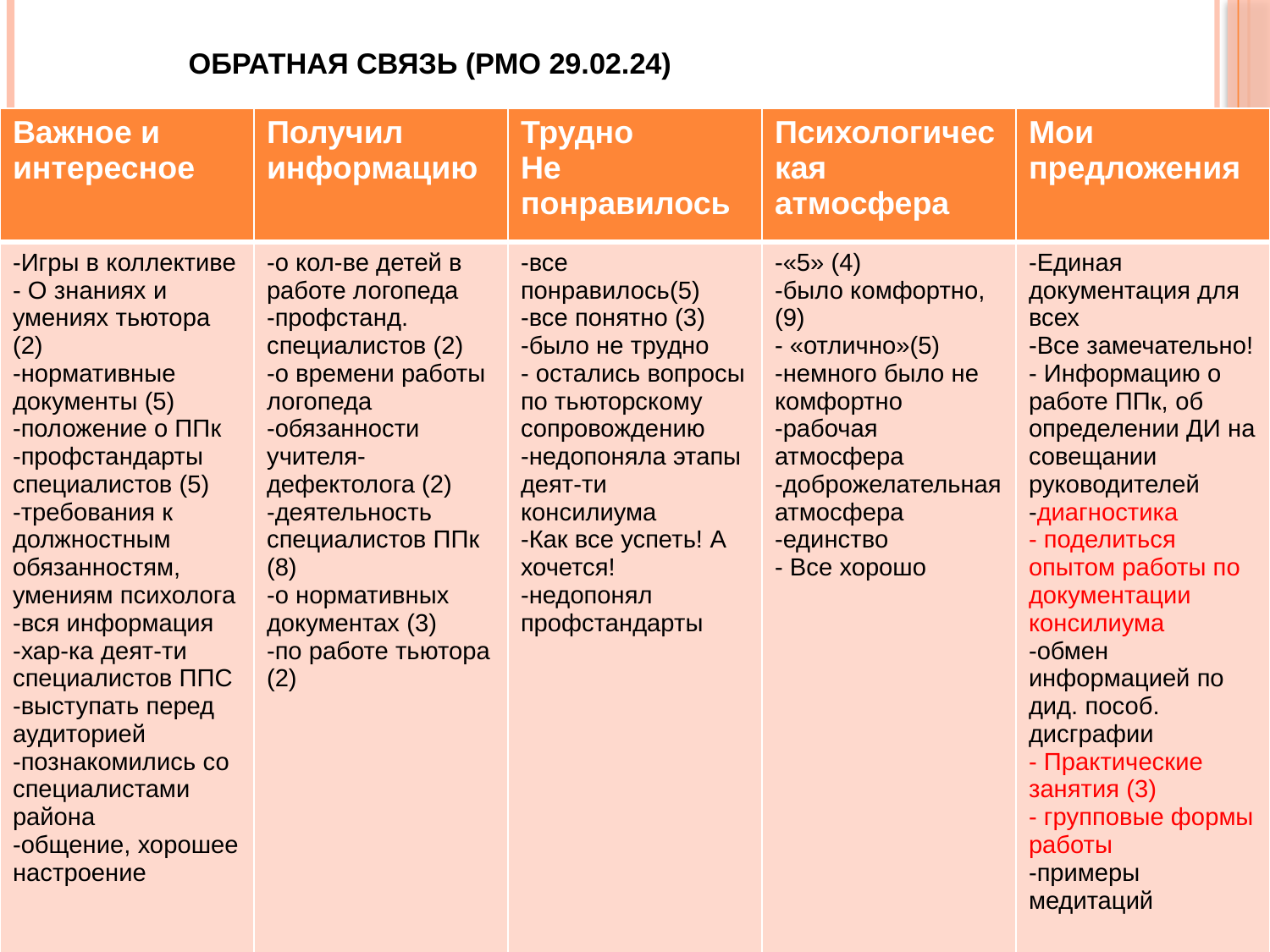

# Обратная связь (РМО 29.02.24)
| Важное и интересное | Получил информацию | Трудно Не понравилось | Психологическая атмосфера | Мои предложения |
| --- | --- | --- | --- | --- |
| -Игры в коллективе - О знаниях и умениях тьютора (2) -нормативные документы (5) -положение о ППк -профстандарты специалистов (5) -требования к должностным обязанностям, умениям психолога -вся информация -хар-ка деят-ти специалистов ППС -выступать перед аудиторией -познакомились со специалистами района -общение, хорошее настроение | -о кол-ве детей в работе логопеда -профстанд. специалистов (2) -о времени работы логопеда -обязанности учителя-дефектолога (2) -деятельность специалистов ППк (8) -о нормативных документах (3) -по работе тьютора (2) | -все понравилось(5) -все понятно (3) -было не трудно - остались вопросы по тьюторскому сопровождению -недопоняла этапы деят-ти консилиума -Как все успеть! А хочется! -недопонял профстандарты | -«5» (4) -было комфортно, (9) - «отлично»(5) -немного было не комфортно -рабочая атмосфера -доброжелательная атмосфера -единство - Все хорошо | -Единая документация для всех -Все замечательно! - Информацию о работе ППк, об определении ДИ на совещании руководителей -диагностика - поделиться опытом работы по документации консилиума -обмен информацией по дид. пособ. дисграфии - Практические занятия (3) - групповые формы работы -примеры медитаций |